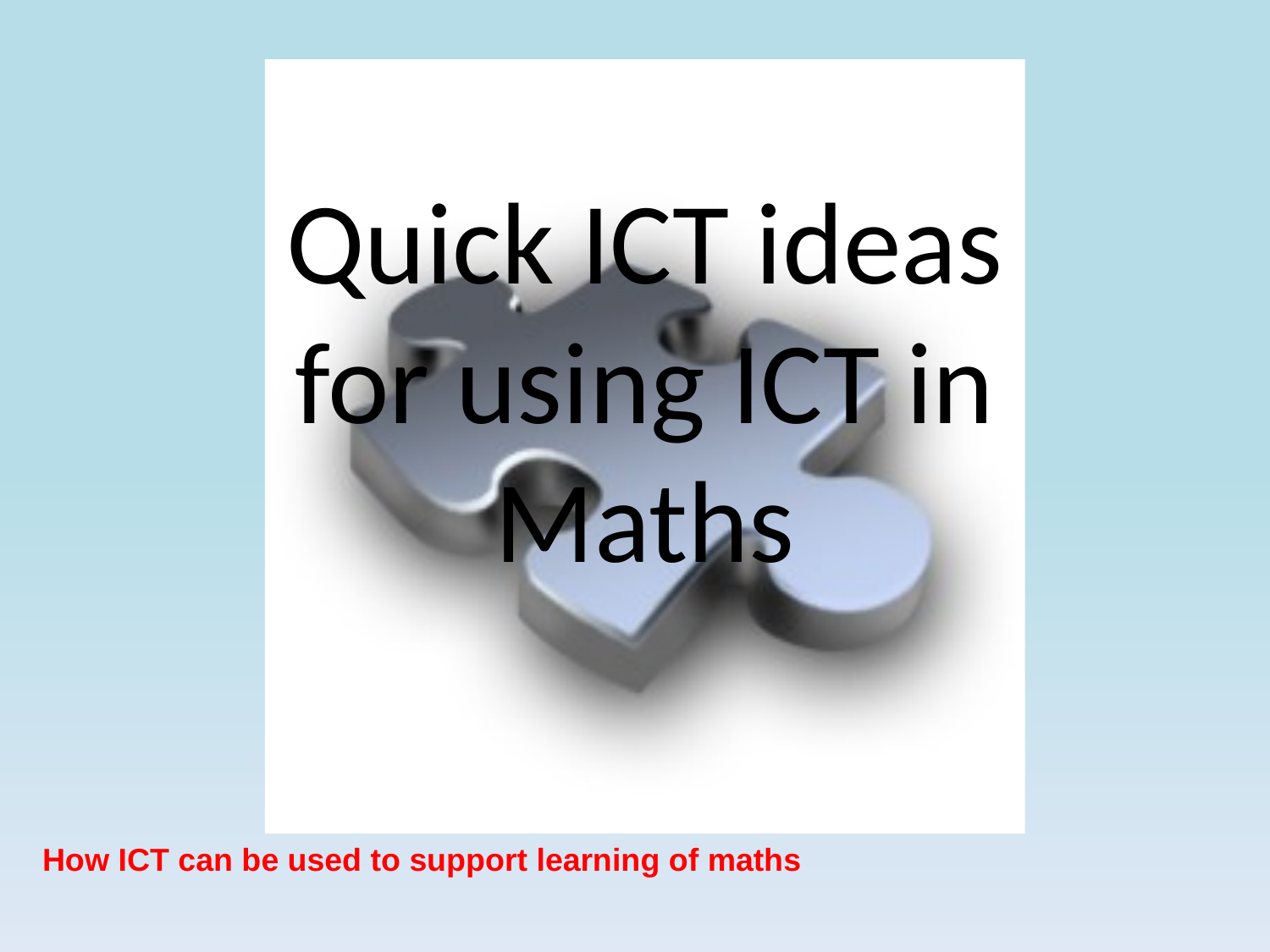

# Quick ICT ideas for using ICT in Maths
How ICT can be used to support learning of maths